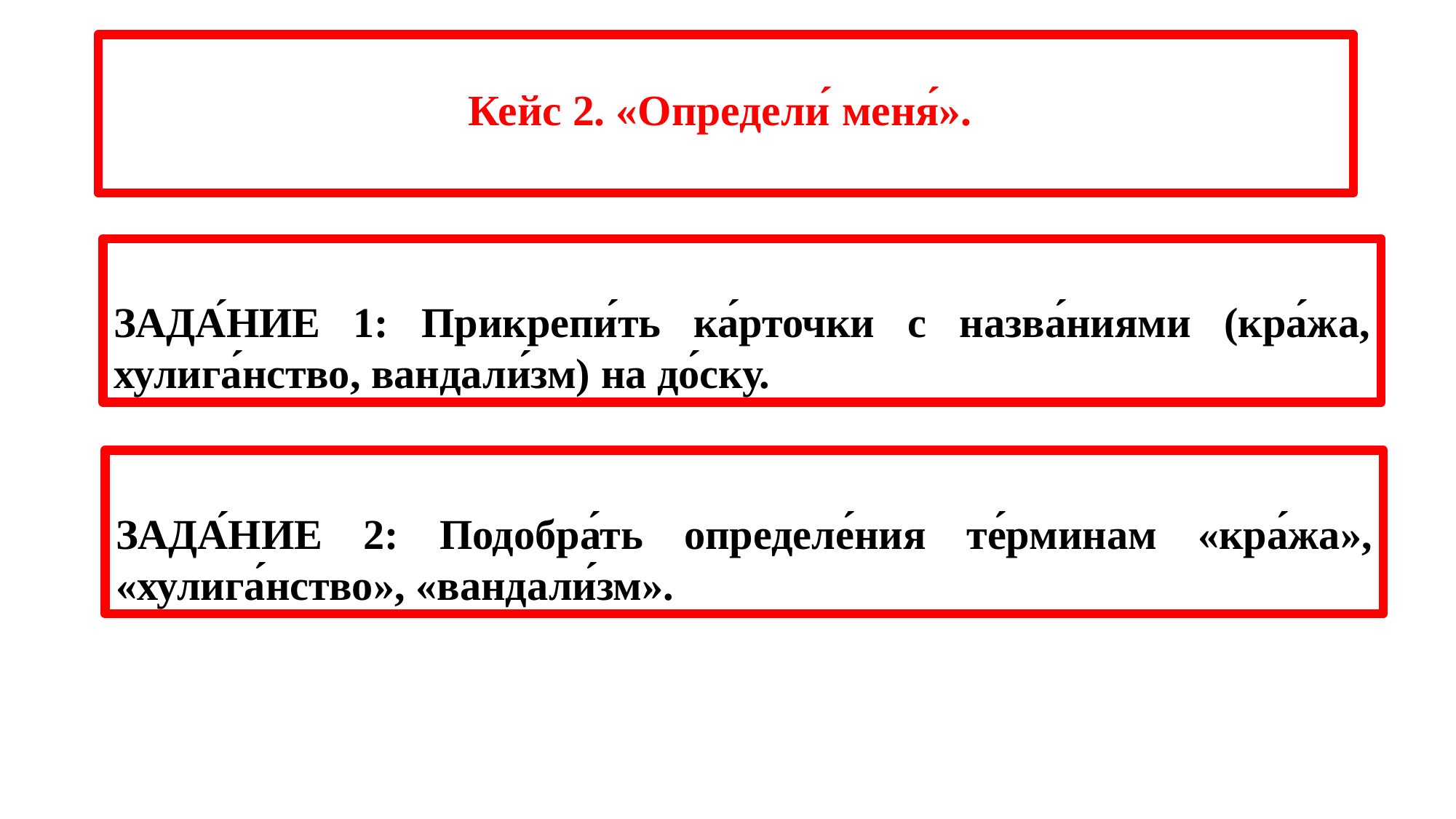

# Кейс 2. «Определи́ меня́».

ЗАДА́НИЕ 1: Прикрепи́ть ка́рточки с назва́ниями (кра́жа, хулига́нство, вандали́зм) на до́ску.

ЗАДА́НИЕ 2: Подобра́ть определе́ния те́рминам «кра́жа», «хулига́нство», «вандали́зм».